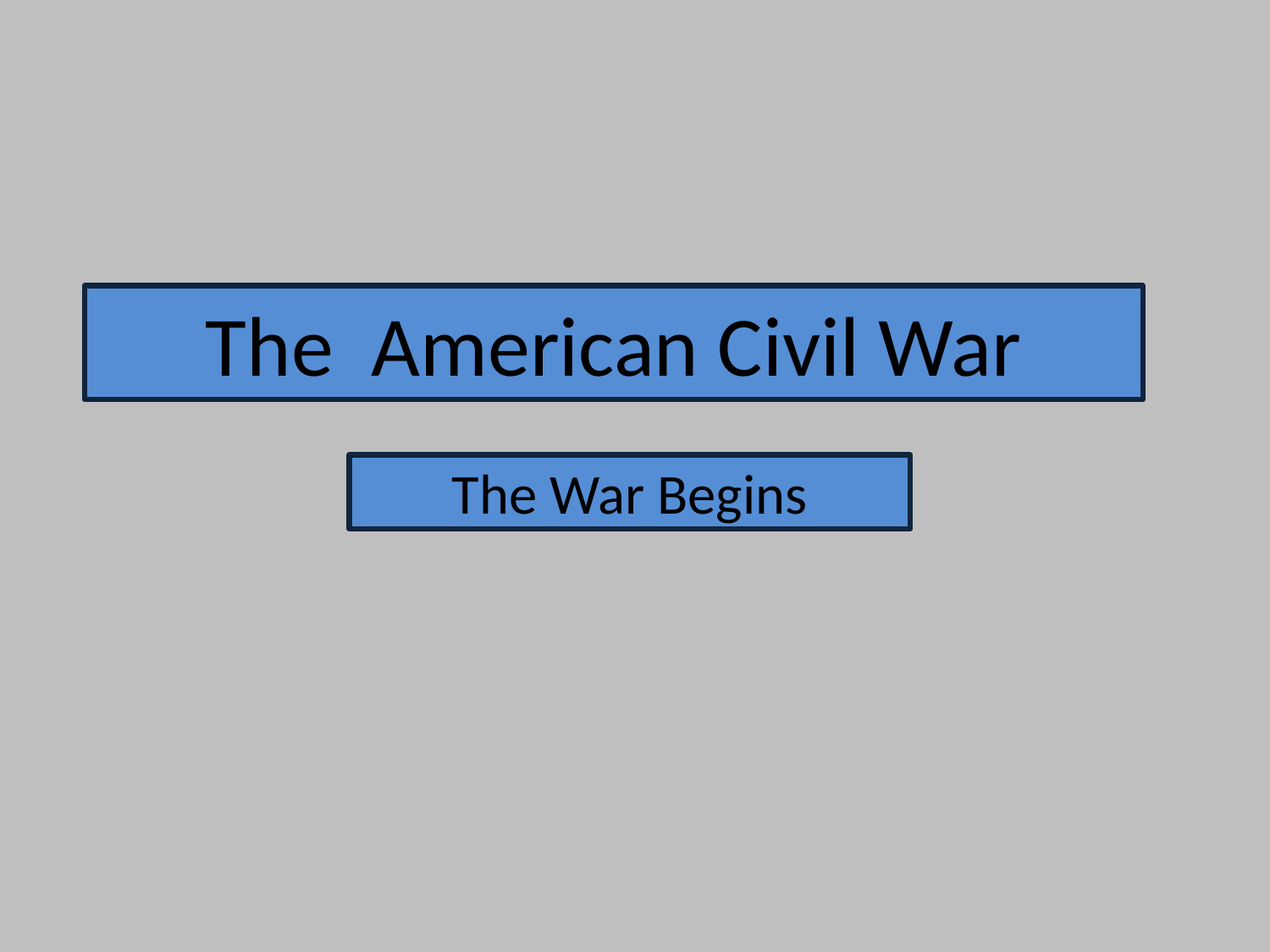

The  American Civil War
# The War Begins